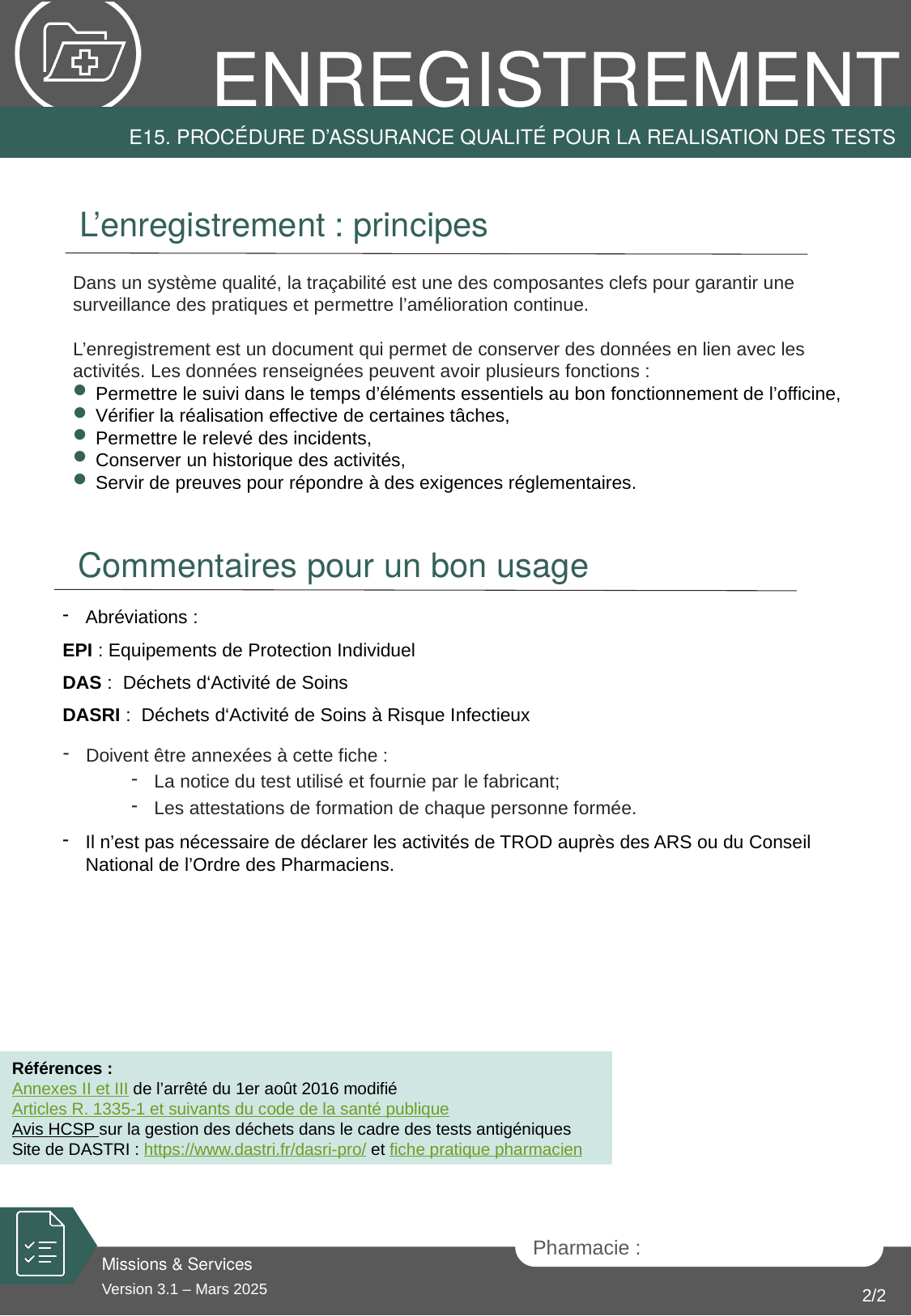

# E15. procédure d’assurance qualité POUR LA REALISATION des tests
Abréviations :
EPI : Equipements de Protection Individuel
DAS :  Déchets d‘Activité de Soins
DASRI :  Déchets d‘Activité de Soins à Risque Infectieux
Doivent être annexées à cette fiche :
La notice du test utilisé et fournie par le fabricant;
Les attestations de formation de chaque personne formée.

Il n’est pas nécessaire de déclarer les activités de TROD auprès des ARS ou du Conseil National de l’Ordre des Pharmaciens.
Références :
Annexes II et III de l’arrêté du 1er août 2016 modifié
Articles R. 1335-1 et suivants du code de la santé publique
Avis HCSP sur la gestion des déchets dans le cadre des tests antigéniques
Site de DASTRI : https://www.dastri.fr/dasri-pro/ et fiche pratique pharmacien
2/2